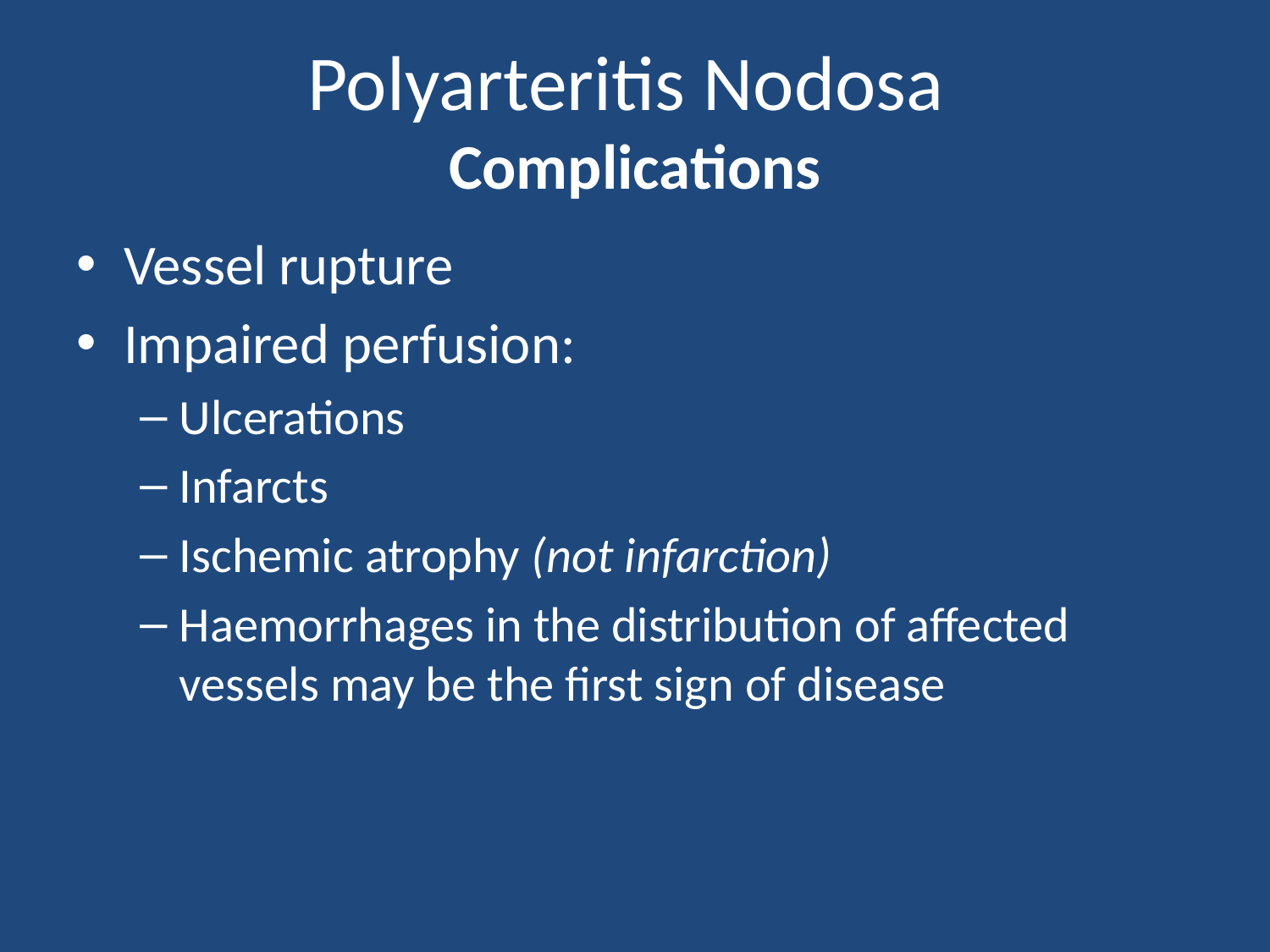

# Polyarteritis Nodosa Complications
Vessel rupture
Impaired perfusion:
Ulcerations
Infarcts
Ischemic atrophy (not infarction)
Haemorrhages in the distribution of affected vessels may be the first sign of disease